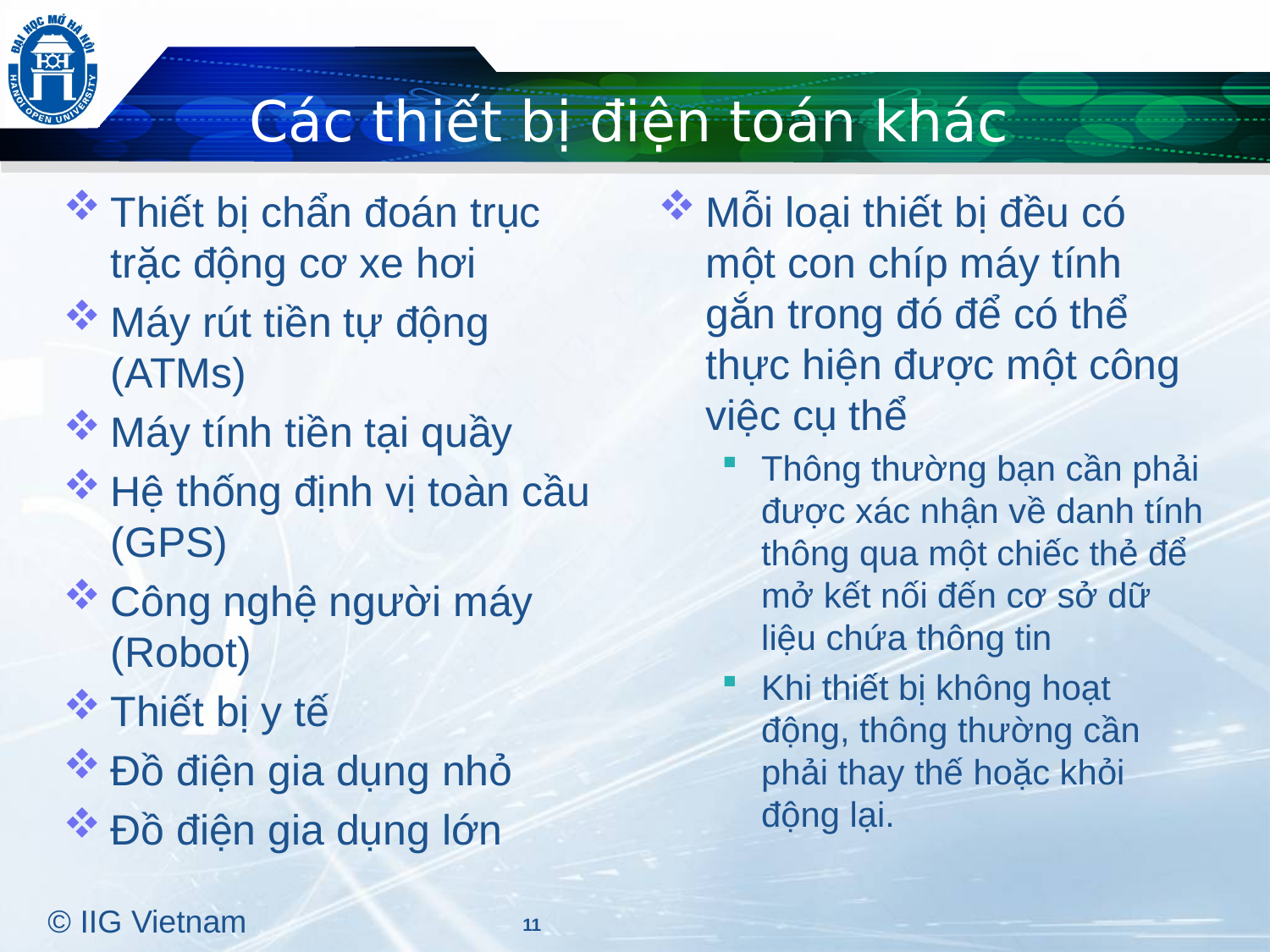

# Các thiết bị điện toán khác
Mỗi loại thiết bị đều có một con chíp máy tính gắn trong đó để có thể thực hiện được một công việc cụ thể
Thông thường bạn cần phải được xác nhận về danh tính thông qua một chiếc thẻ để mở kết nối đến cơ sở dữ liệu chứa thông tin
Khi thiết bị không hoạt động, thông thường cần phải thay thế hoặc khỏi động lại.
Thiết bị chẩn đoán trục trặc động cơ xe hơi
Máy rút tiền tự động (ATMs)
Máy tính tiền tại quầy
Hệ thống định vị toàn cầu (GPS)
Công nghệ người máy (Robot)
Thiết bị y tế
Đồ điện gia dụng nhỏ
Đồ điện gia dụng lớn

© IIG Vietnam
11